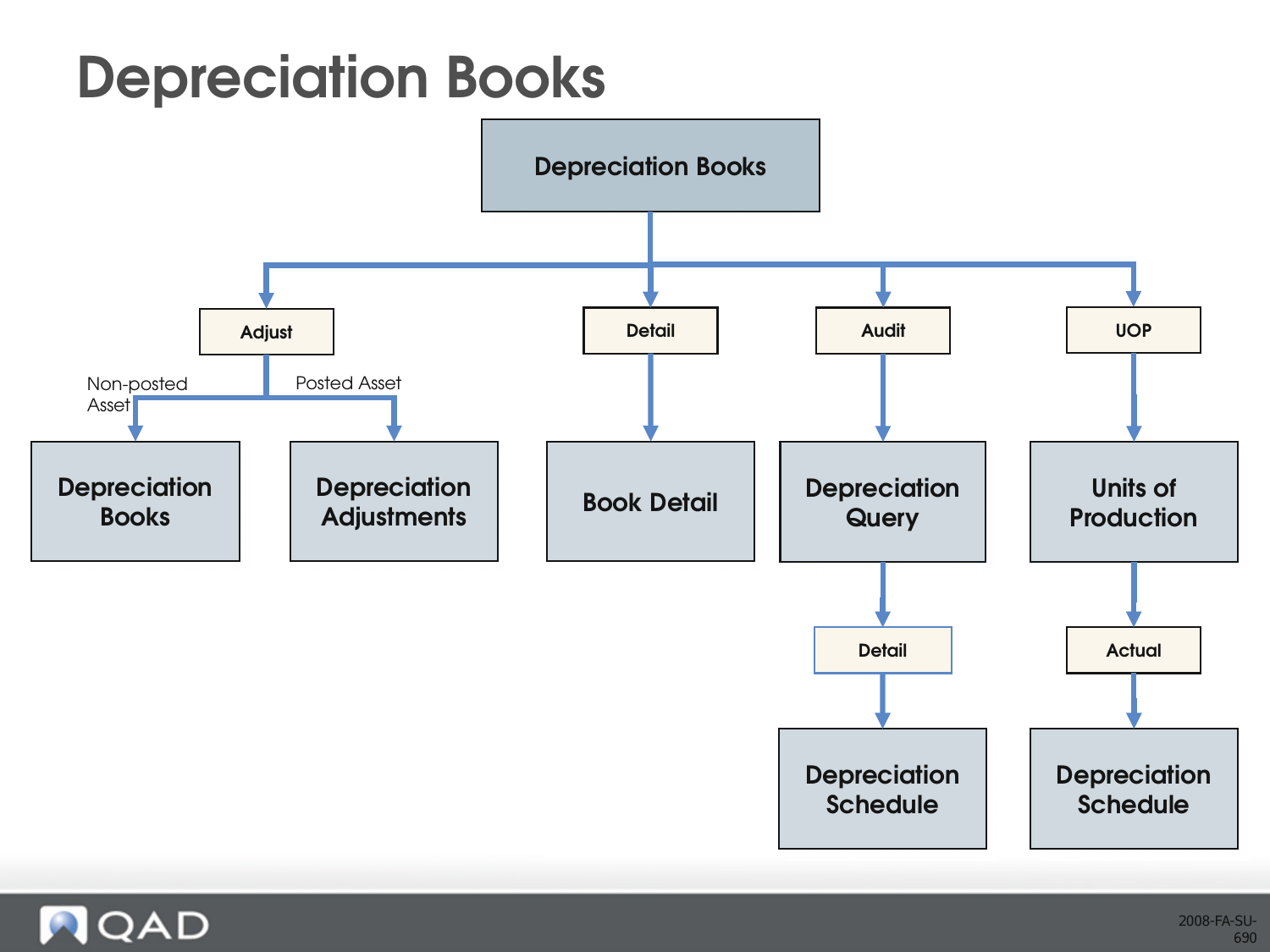

# Depreciation Books
Depreciation Books

UOP
Detail
Audit
Adjust
Posted Asset
Non-posted Asset
Depreciation Books
Depreciation Adjustments
Book Detail
Depreciation Query
Units of Production
Detail
Actual
Depreciation Schedule
Depreciation Schedule
2008-FA-SU-690